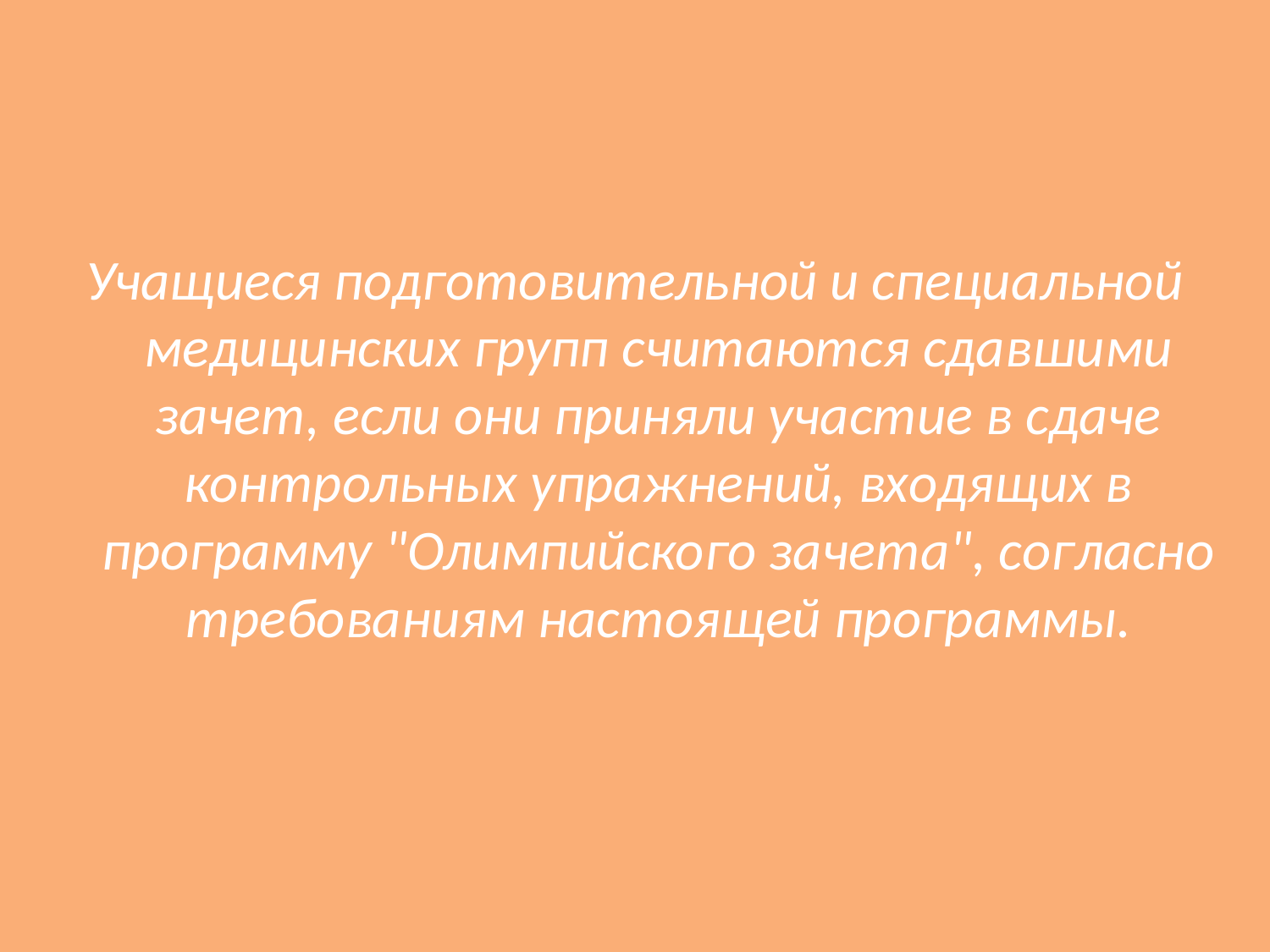

Учащиеся подготовительной и специальной медицинских групп считаются сдавшими зачет, если они приняли участие в сдаче контрольных упражнений, входящих в программу "Олимпийского зачета", согласно требованиям настоящей программы.

#